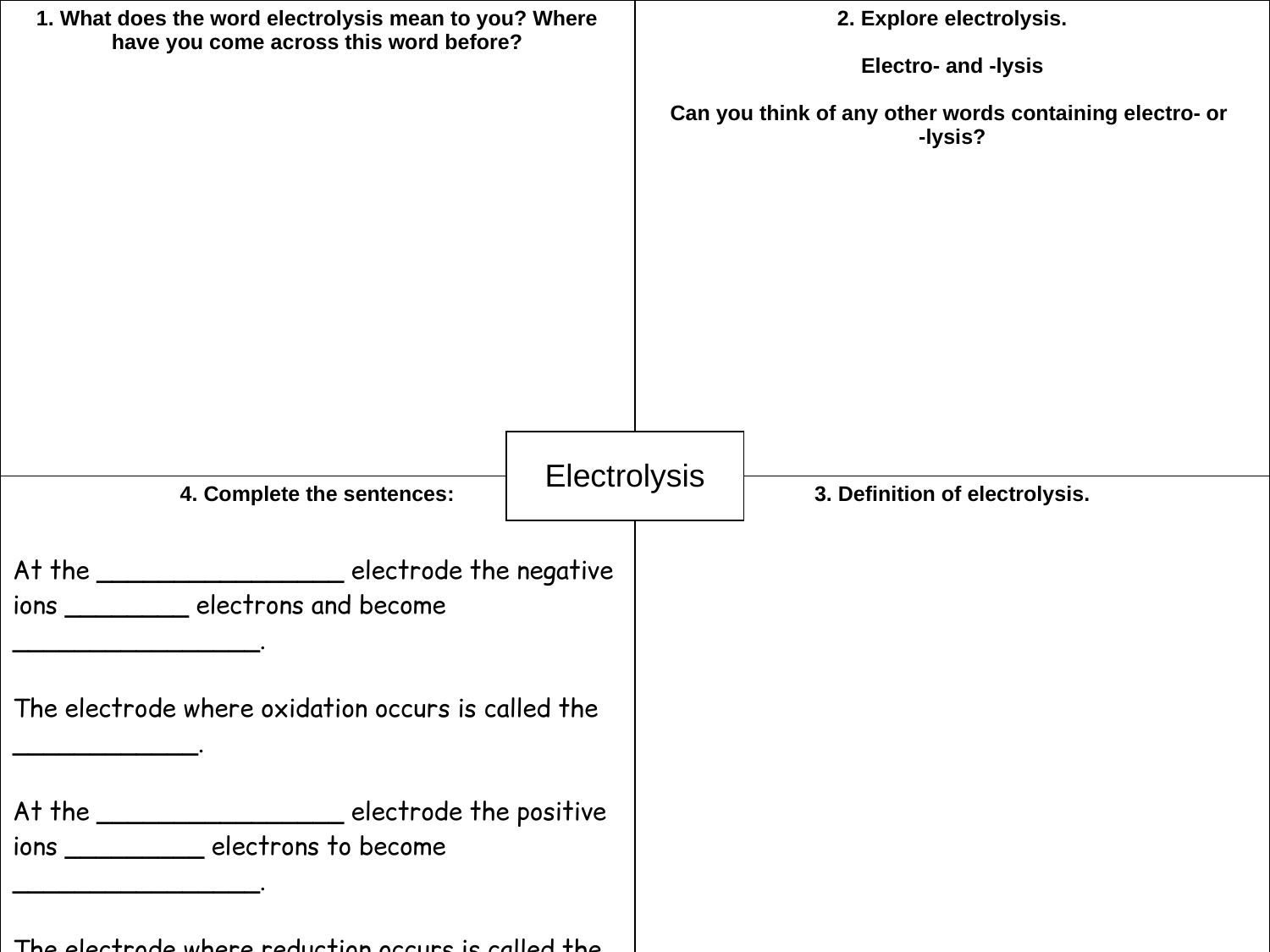

| 1. What does the word electrolysis mean to you? Where have you come across this word before? | 2. Explore electrolysis. Electro- and -lysis Can you think of any other words containing electro- or -lysis? |
| --- | --- |
| 4. Complete the sentences: At the \_\_\_\_\_\_\_\_\_\_\_\_\_\_\_\_ electrode the negative ions \_\_\_\_\_\_\_\_ electrons and become \_\_\_\_\_\_\_\_\_\_\_\_\_\_\_\_. The electrode where oxidation occurs is called the \_\_\_\_\_\_\_\_\_\_\_\_. At the \_\_\_\_\_\_\_\_\_\_\_\_\_\_\_\_ electrode the positive ions \_\_\_\_\_\_\_\_\_ electrons to become \_\_\_\_\_\_\_\_\_\_\_\_\_\_\_\_. The electrode where reduction occurs is called the \_\_\_\_\_\_\_\_\_\_\_\_. | 3. Definition of electrolysis. |
#
| Electrolysis |
| --- |